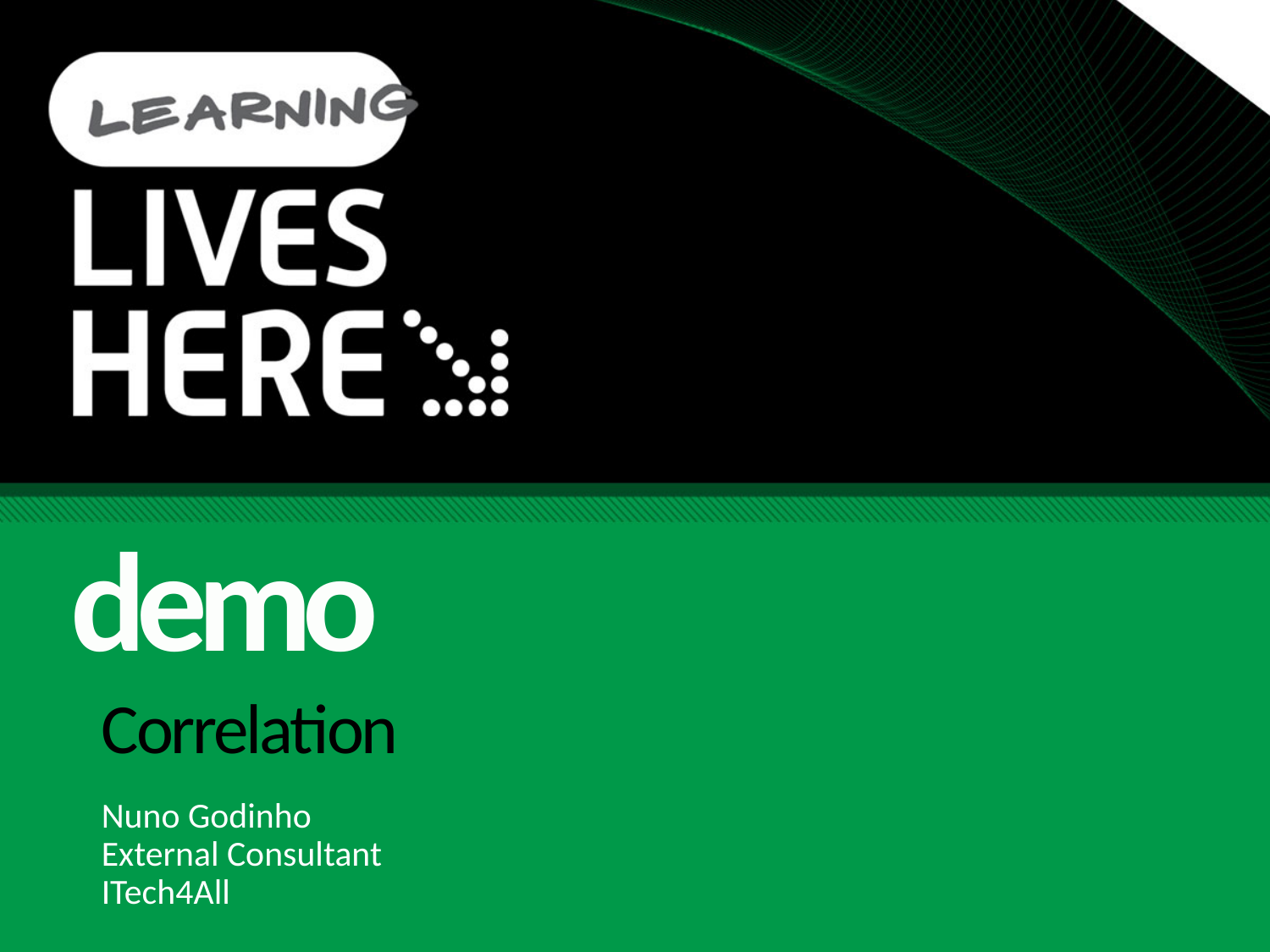

demo
# Correlation
Nuno Godinho
External Consultant
ITech4All